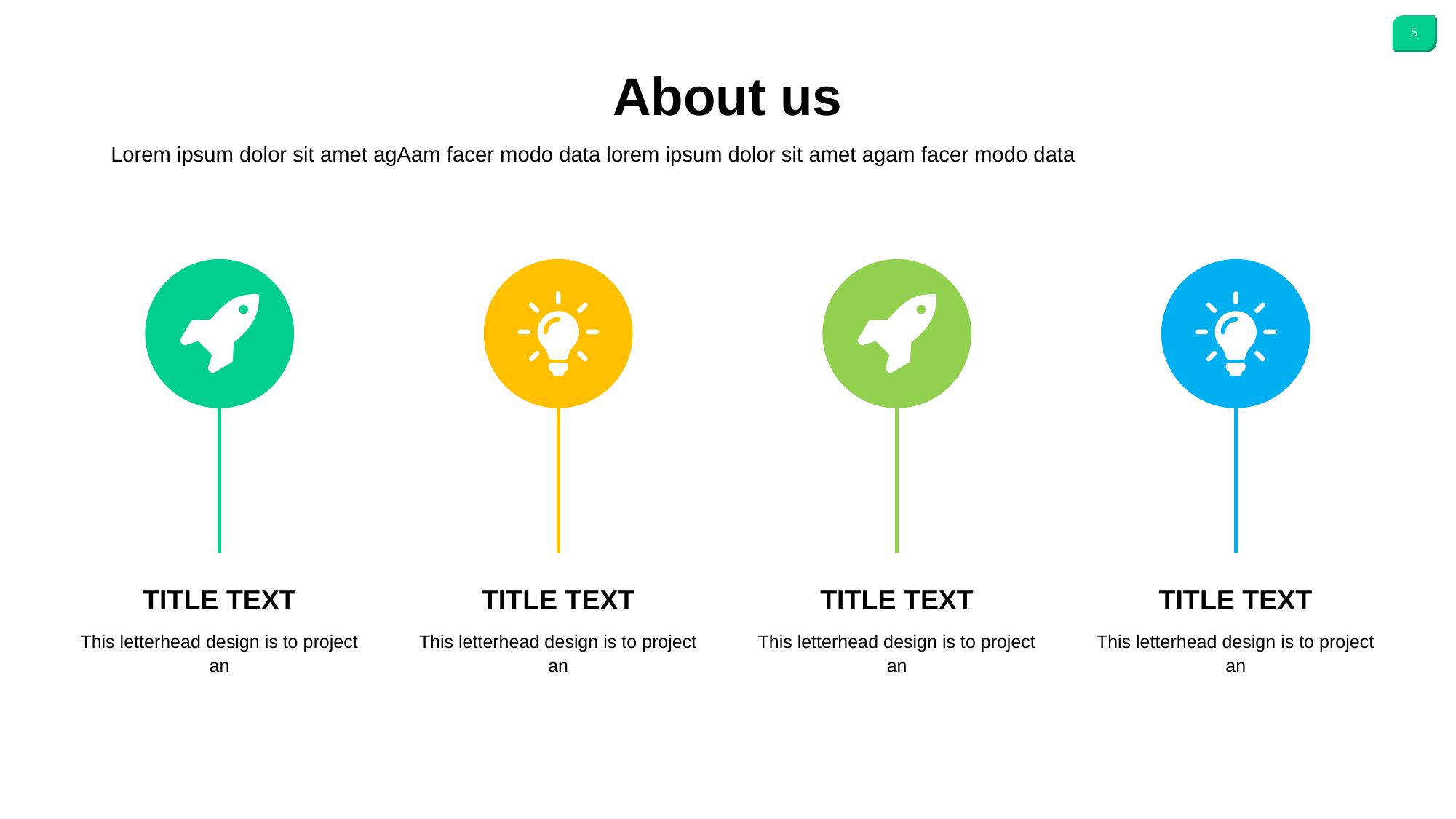

About us
Lorem ipsum dolor sit amet agAam facer modo data lorem ipsum dolor sit amet agam facer modo data

TITLE TEXT
This letterhead design is to project an
TITLE TEXT
This letterhead design is to project an
TITLE TEXT
This letterhead design is to project an
TITLE TEXT
This letterhead design is to project an